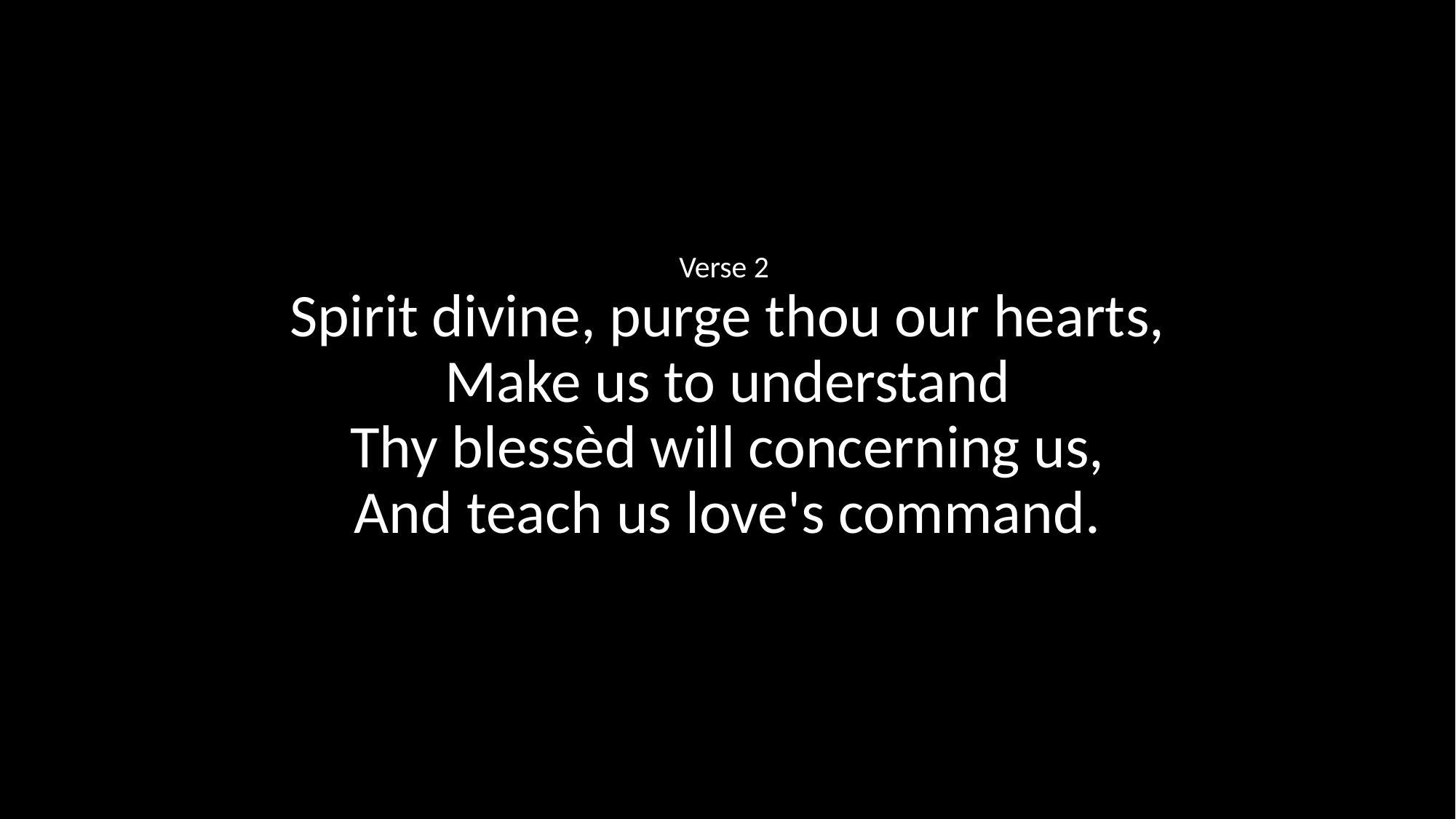

Verse 2
Spirit divine, purge thou our hearts,
Make us to understand
Thy blessèd will concerning us,
And teach us love's command.